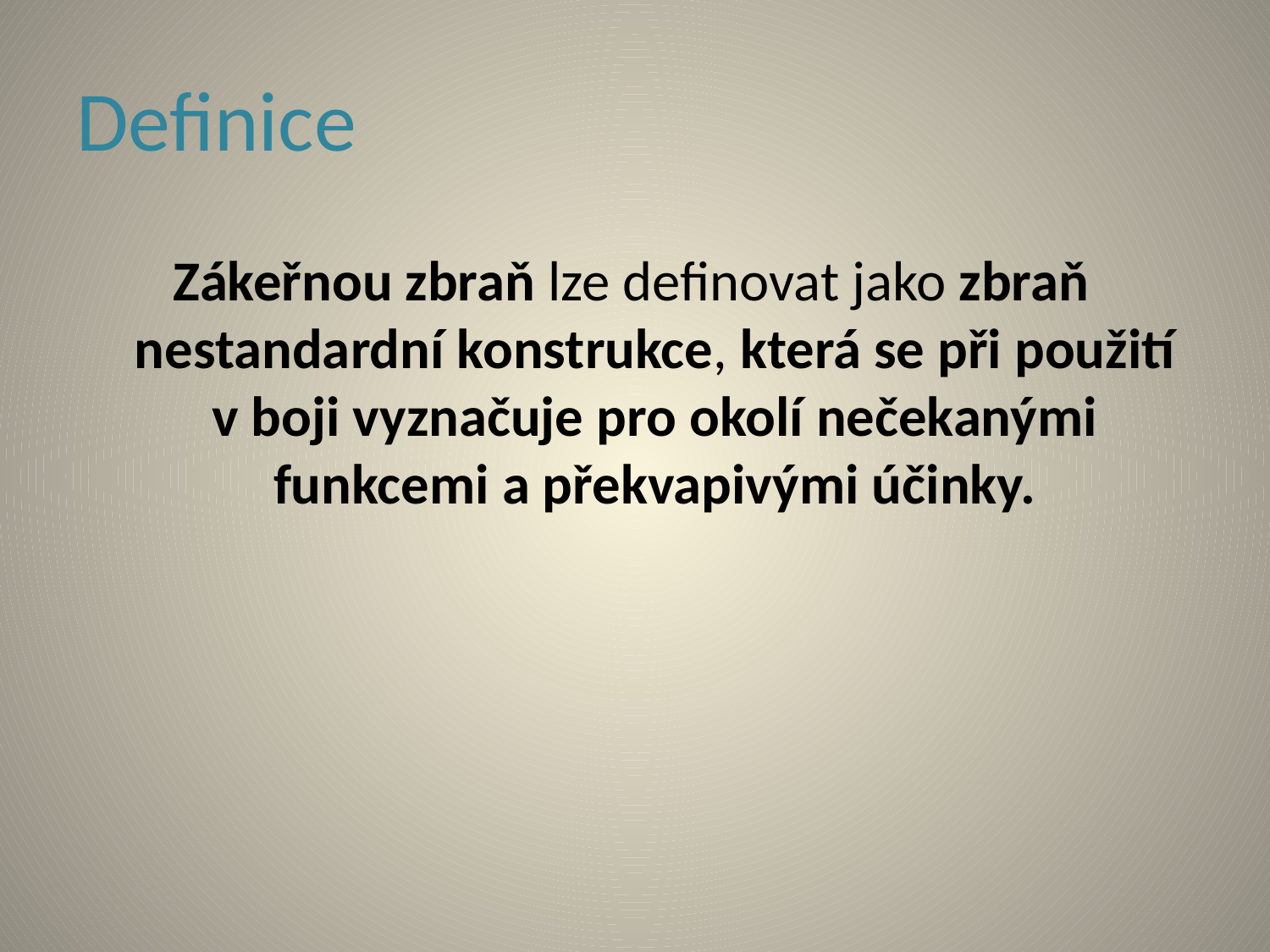

# Definice
Zákeřnou zbraň lze definovat jako zbraň nestandardní konstrukce, která se při použití v boji vyznačuje pro okolí nečekanými funkcemi a překvapivými účinky.